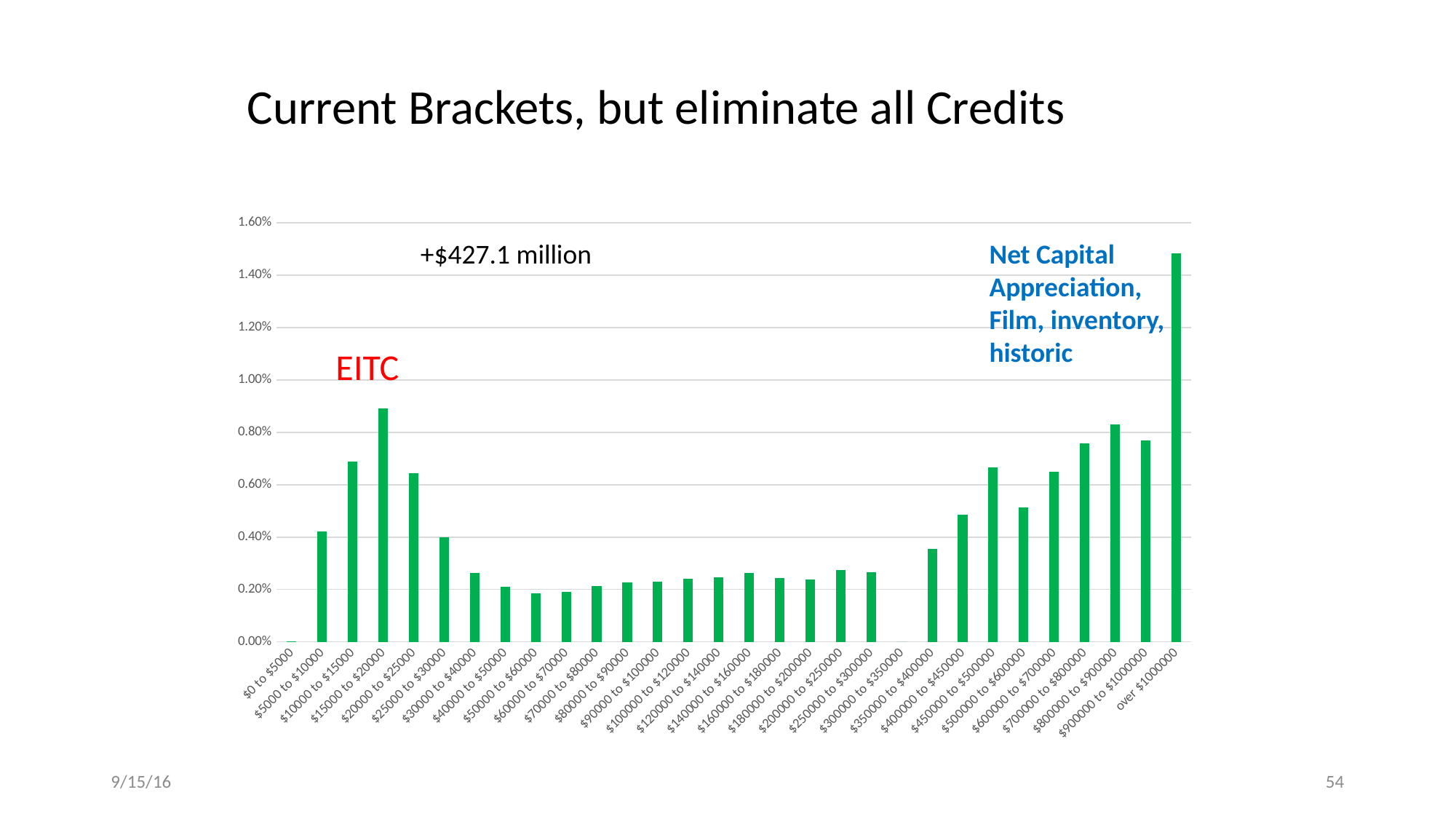

# Current Brackets, but eliminate all Credits

### Chart

| Category | Current Brackets |
|---|---|
| $0 to $5000 | 1.49798953526632e-05 |
| $5000 to $10000 | 0.00420345768755358 |
| $10000 to $15000 | 0.00689073044677407 |
| $15000 to $20000 | 0.00890868683796305 |
| $20000 to $25000 | 0.00644047135270125 |
| $25000 to $30000 | 0.00398175054285288 |
| $30000 to $40000 | 0.00262000282527694 |
| $40000 to $50000 | 0.0021109712995912 |
| $50000 to $60000 | 0.00185995344722986 |
| $60000 to $70000 | 0.00190671950166102 |
| $70000 to $80000 | 0.00214497409357736 |
| $80000 to $90000 | 0.00226188736896078 |
| $90000 to $100000 | 0.00230578697855416 |
| $100000 to $120000 | 0.00239993459791613 |
| $120000 to $140000 | 0.00246385473946645 |
| $140000 to $160000 | 0.00263058690119991 |
| $160000 to $180000 | 0.00243715018989361 |
| $180000 to $200000 | 0.00238367610057689 |
| $200000 to $250000 | 0.00274084630596372 |
| $250000 to $300000 | 0.0026460017016419 |
| $300000 to $350000 | 0.0 |
| $350000 to $400000 | 0.00354414078426573 |
| $400000 to $450000 | 0.00486260427566412 |
| $450000 to $500000 | 0.00666646613480506 |
| $500000 to $600000 | 0.00514057928825899 |
| $600000 to $700000 | 0.00649445867483358 |
| $700000 to $800000 | 0.0075943862526309 |
| $800000 to $900000 | 0.00831440636622344 |
| $900000 to $1000000 | 0.00770530506451616 |
| over $1000000 | 0.0148491235463607 |
+$427.1 million
Net Capital
Appreciation,
Film, inventory,
historic
EITC
9/15/16
54